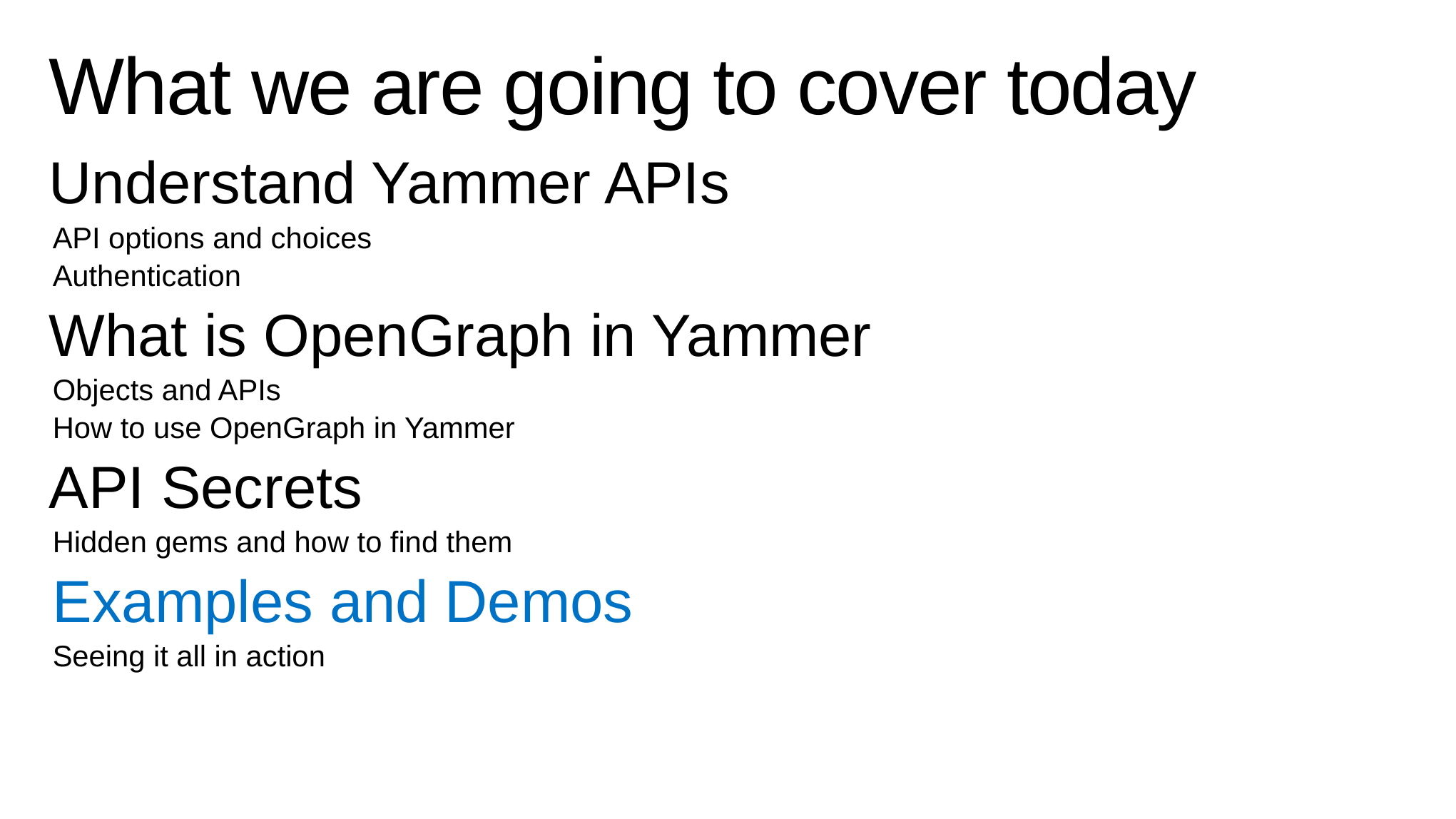

# What we are going to cover today
Understand Yammer APIs
API options and choices
Authentication
What is OpenGraph in Yammer
Objects and APIs
How to use OpenGraph in Yammer
API Secrets
Hidden gems and how to find them
Examples and Demos
Seeing it all in action